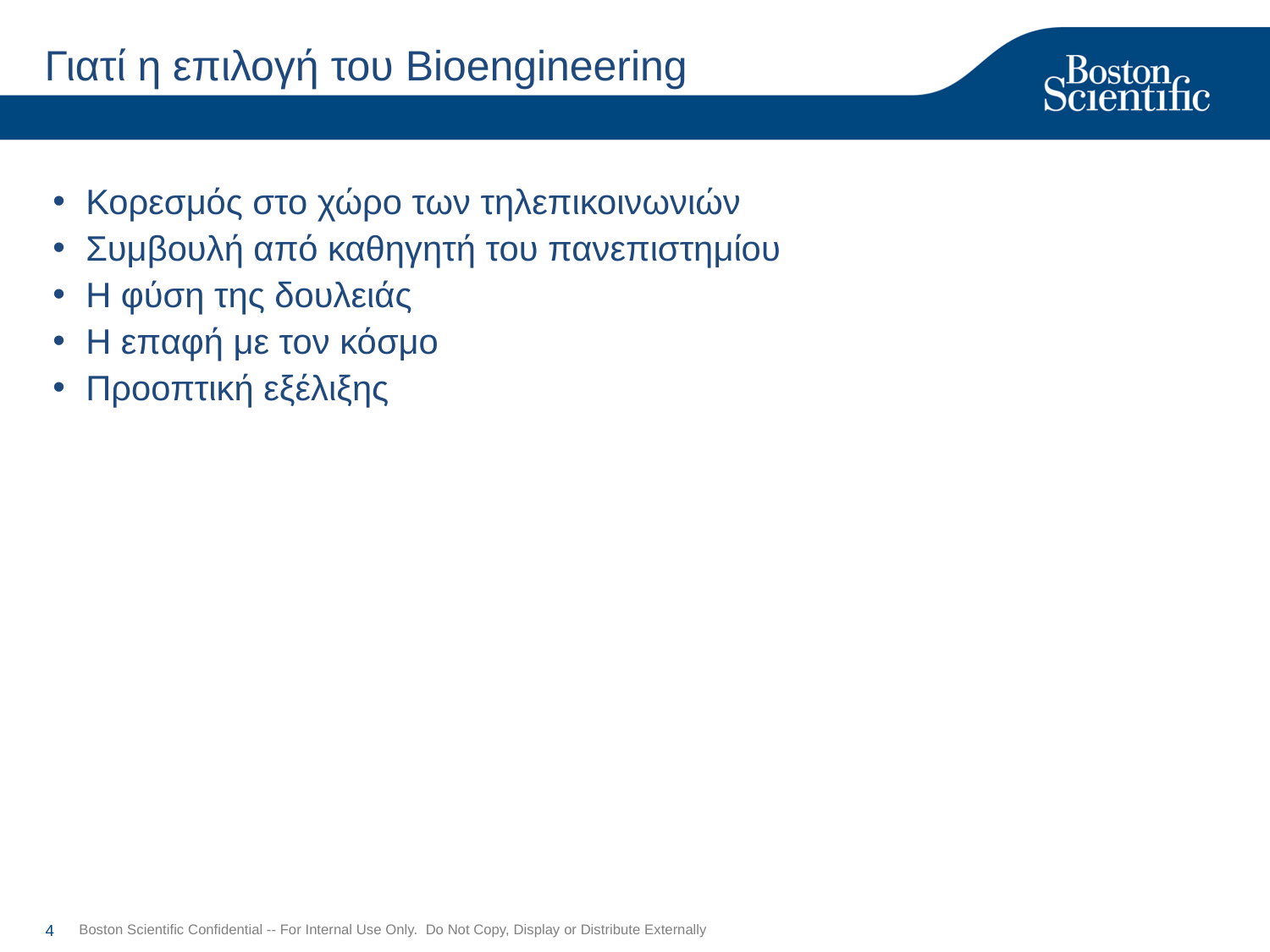

# Γιατί η επιλογή του Bioengineering
Κορεσμός στο χώρο των τηλεπικοινωνιών
Συμβουλή από καθηγητή του πανεπιστημίου
Η φύση της δουλειάς
Η επαφή με τον κόσμο
Προοπτική εξέλιξης